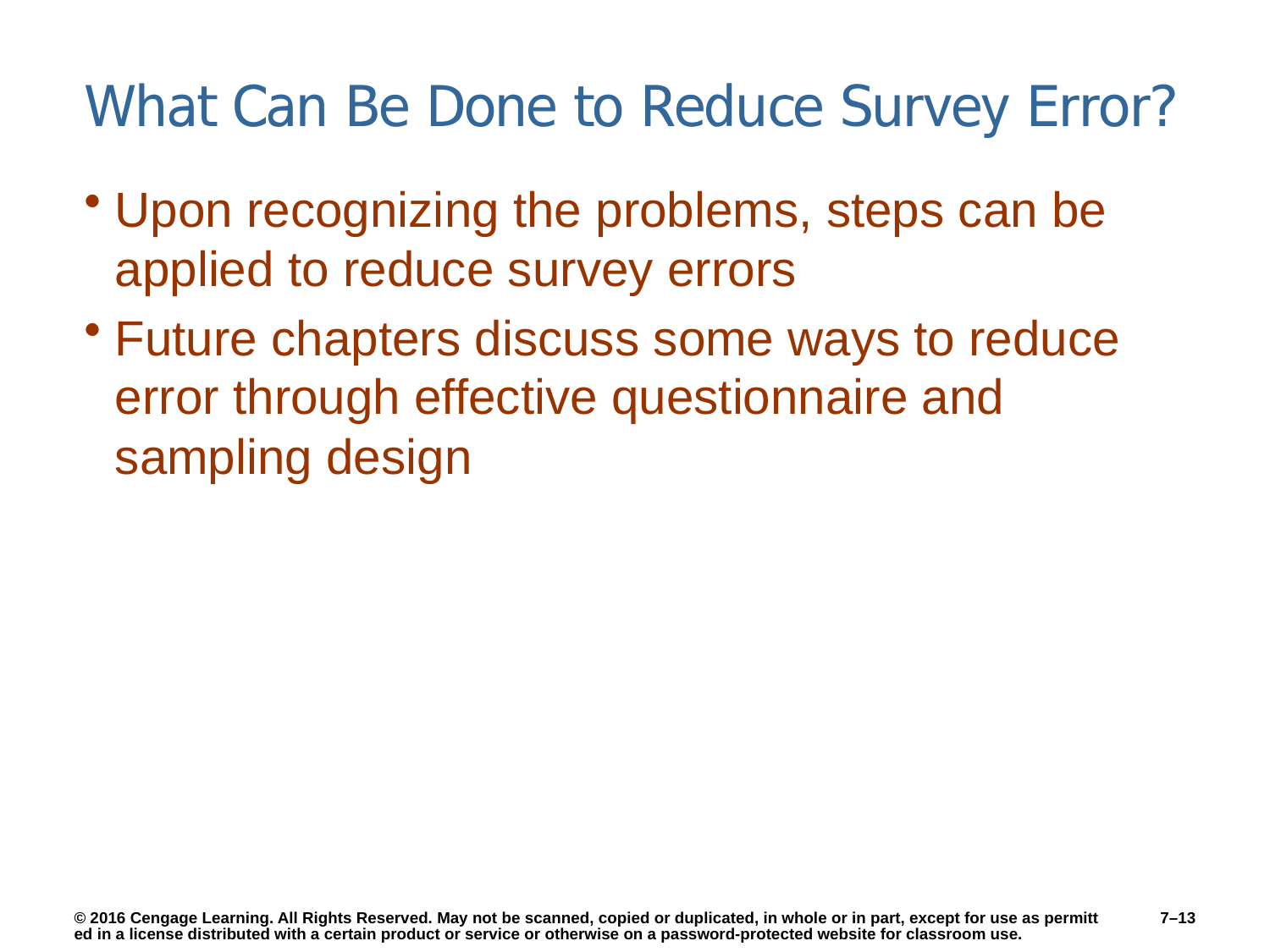

# What Can Be Done to Reduce Survey Error?
Upon recognizing the problems, steps can be applied to reduce survey errors
Future chapters discuss some ways to reduce error through effective questionnaire and sampling design
7–13
© 2016 Cengage Learning. All Rights Reserved. May not be scanned, copied or duplicated, in whole or in part, except for use as permitted in a license distributed with a certain product or service or otherwise on a password-protected website for classroom use.